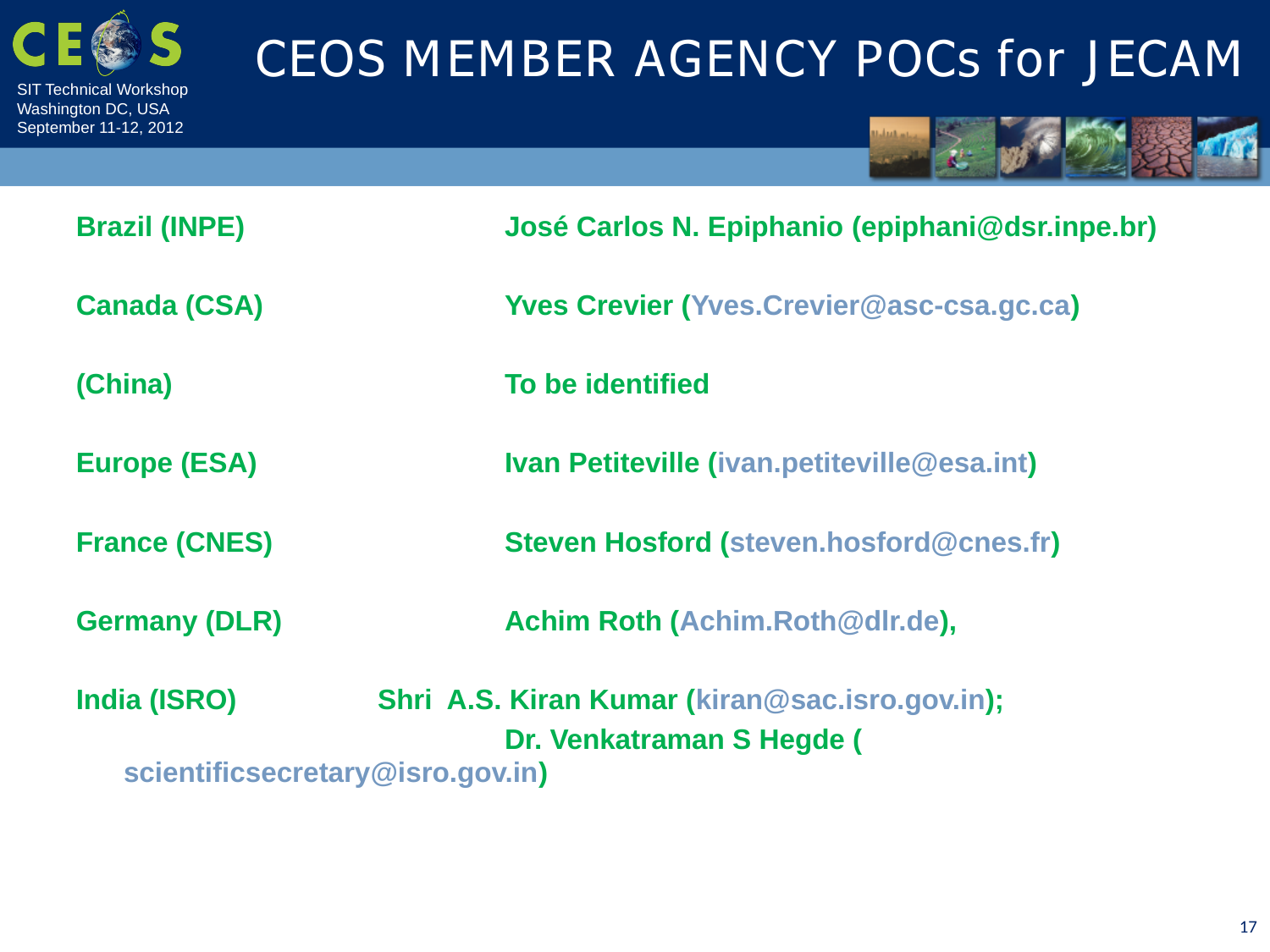

CEOS MEMBER AGENCY POCs for JECAM
Brazil (INPE)  		José Carlos N. Epiphanio (epiphani@dsr.inpe.br)

Canada (CSA)  		Yves Crevier (Yves.Crevier@asc-csa.gc.ca)

(China)  			To be identified

Europe (ESA)  		Ivan Petiteville (ivan.petiteville@esa.int)

France (CNES)  		Steven Hosford (steven.hosford@cnes.fr)

Germany (DLR)		Achim Roth (Achim.Roth@dlr.de),

India (ISRO)		Shri  A.S. Kiran Kumar (kiran@sac.isro.gov.in);
				Dr. Venkatraman S Hegde (scientificsecretary@isro.gov.in)

17